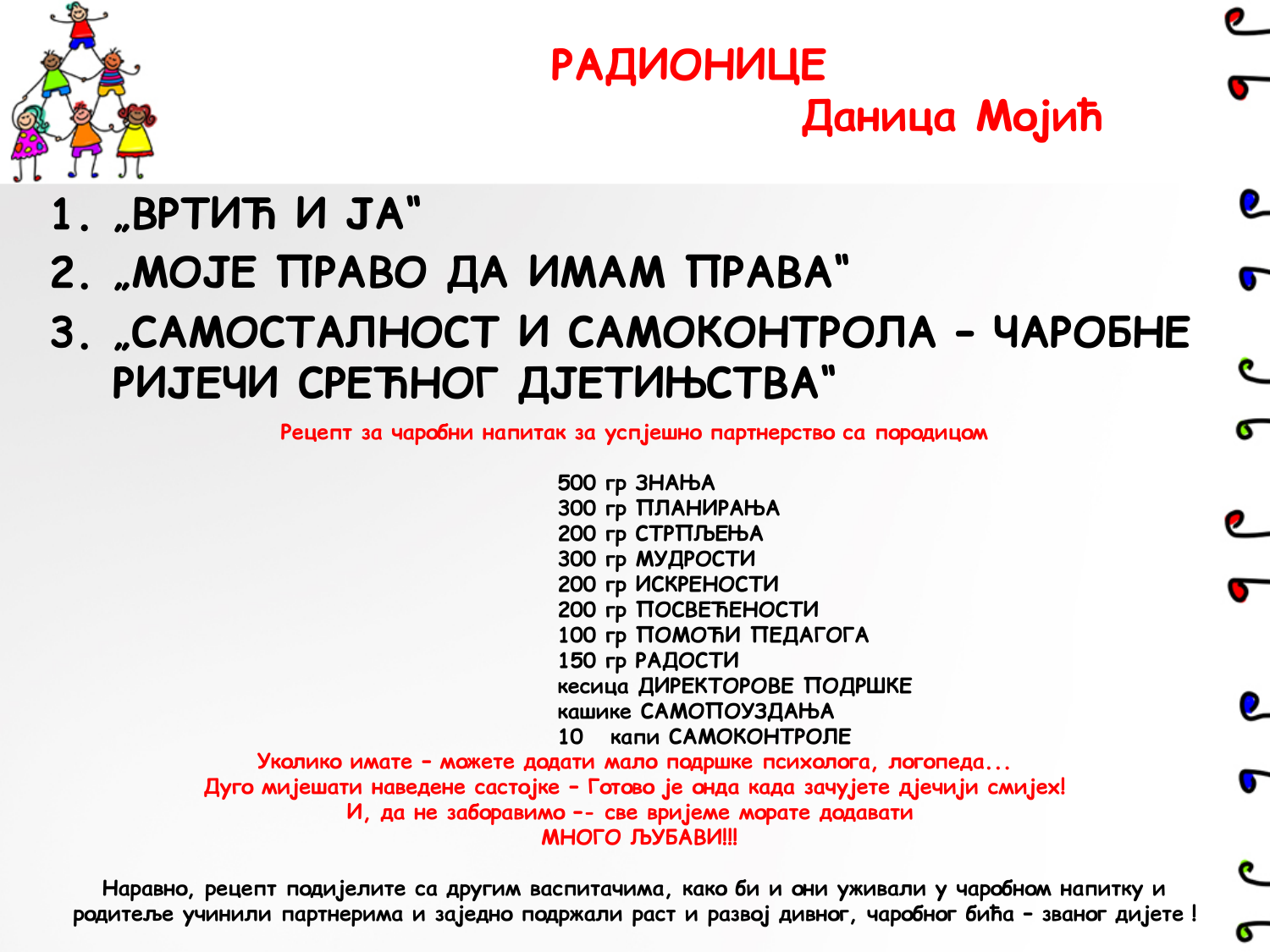

# РАДИОНИЦЕ Даница Мојић
„ВРТИЋ И ЈА“
„МОЈЕ ПРАВО ДА ИМАМ ПРАВА“
„САМОСТАЛНОСТ И САМОКОНТРОЛА – ЧАРОБНЕ РИЈЕЧИ СРЕЋНОГ ДЈЕТИЊСТВА“

Рецепт за чаробни напитак за успјешно партнерство са породицом

500 гр ЗНАЊА
300 гр ПЛАНИРАЊА
200 гр СТРПЉЕЊА
300 гр МУДРОСТИ
200 гр ИСКРЕНОСТИ
200 гр ПОСВЕЋЕНОСТИ
100 гр ПОМОЋИ ПЕДАГОГА
150 гр РАДОСТИ
кесица ДИРЕКТОРОВЕ ПОДРШКЕ
кашике САМОПОУЗДАЊА
10   капи САМОКОНТРОЛЕ
Уколико имате – можете додати мало подршке психолога, логопеда...
Дуго мијешати наведене састојке – Готово је онда када зачујете дјечији смијех!
И, да не заборавимо –- све вријеме морате додавати
 МНОГО ЉУБАВИ!!!

Наравно, рецепт подијелите са другим васпитачима, како би и они уживали у чаробном напитку и родитеље учинили партнерима и заједно подржали раст и развој дивног, чаробног бића – званог дијете !